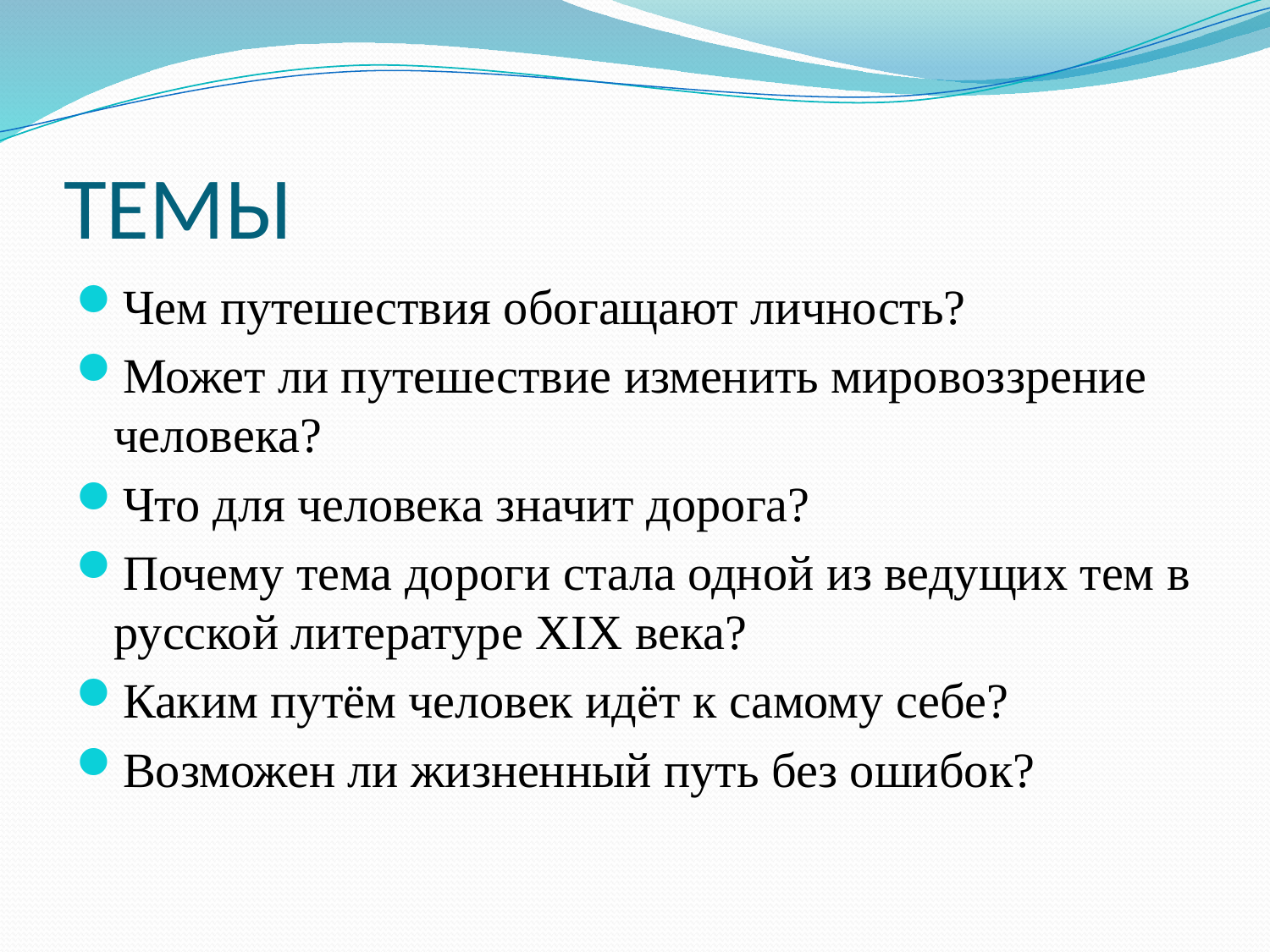

# ТЕМЫ
Чем путешествия обогащают личность?
Может ли путешествие изменить мировоззрение человека?
Что для человека значит дорога?
Почему тема дороги стала одной из ведущих тем в русской литературе XIX века?
Каким путём человек идёт к самому себе?
Возможен ли жизненный путь без ошибок?